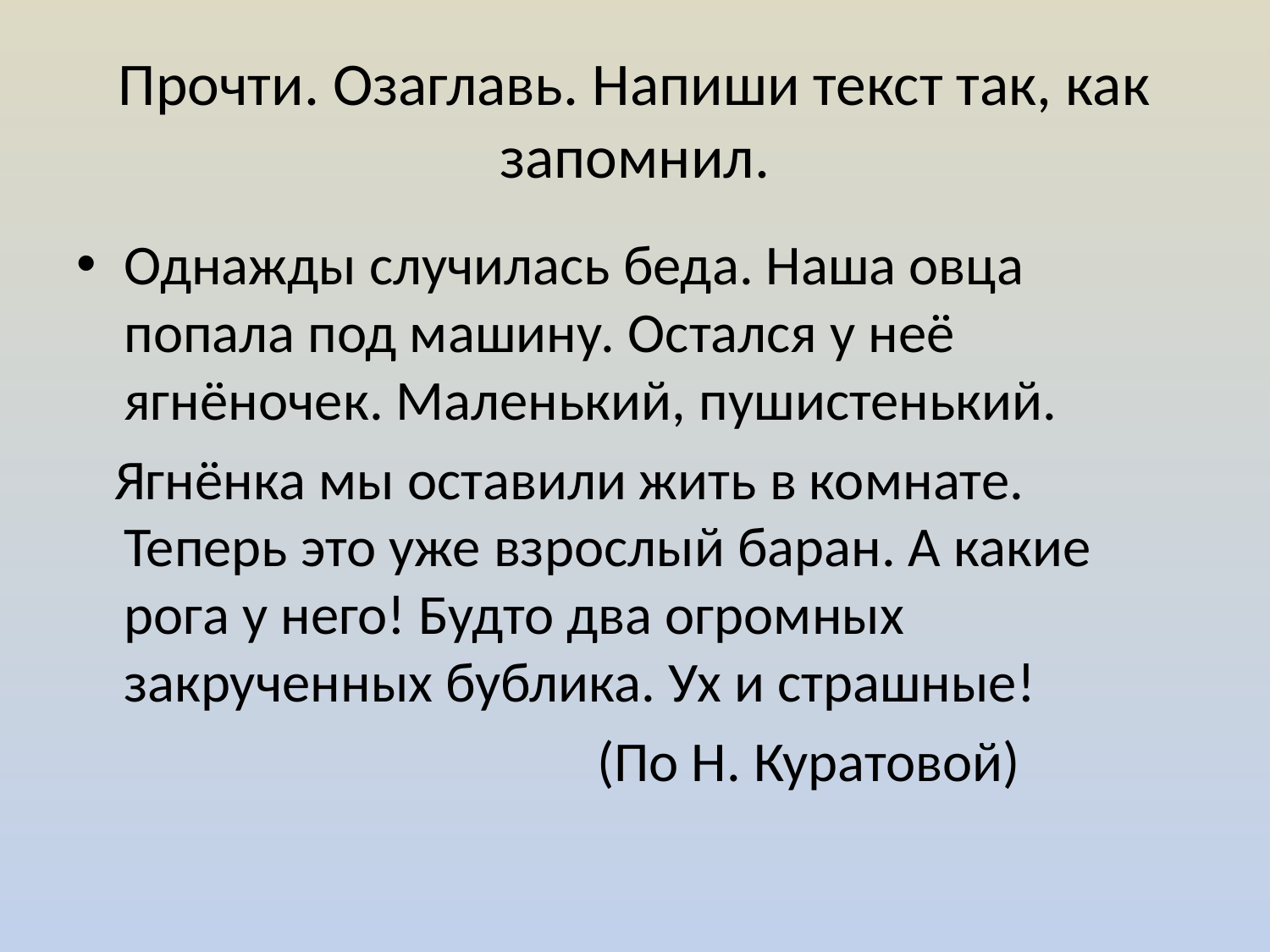

# Прочти. Озаглавь. Напиши текст так, как запомнил.
Однажды случилась беда. Наша овца попала под машину. Остался у неё ягнёночек. Маленький, пушистенький.
   Ягнёнка мы оставили жить в комнате. Теперь это уже взрослый баран. А какие рога у него! Будто два огромных закрученных бублика. Ух и страшные!
                                         (По Н. Куратовой)